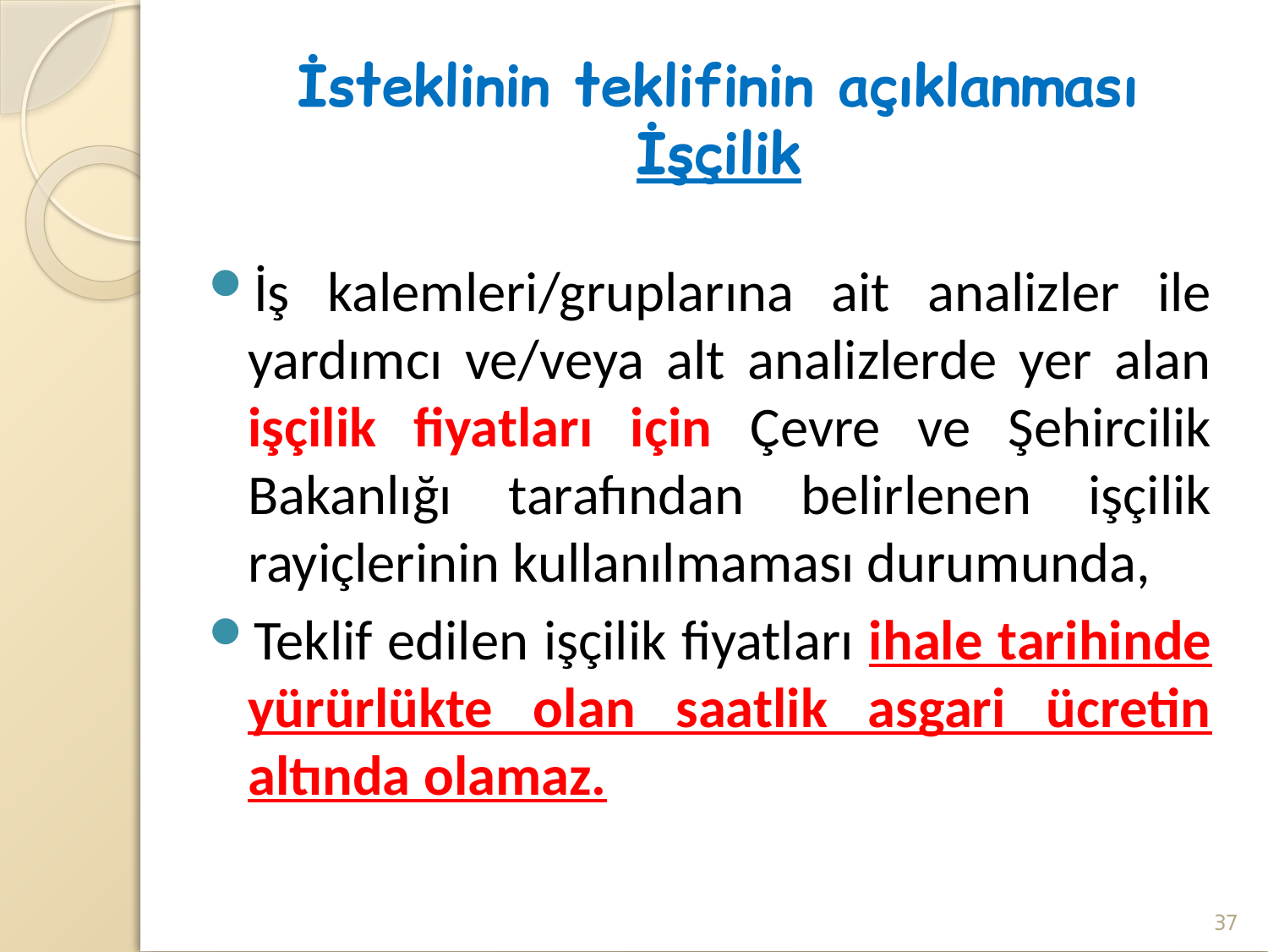

# İsteklinin teklifinin açıklanması İşçilik

İş kalemleri/gruplarına ait analizler ile yardımcı ve/veya alt analizlerde yer alan işçilik fiyatları için Çevre ve Şehircilik Bakanlığı tarafından belirlenen işçilik rayiçlerinin kullanılmaması durumunda,
Teklif edilen işçilik fiyatları ihale tarihinde yürürlükte olan saatlik asgari ücretin altında olamaz.

37